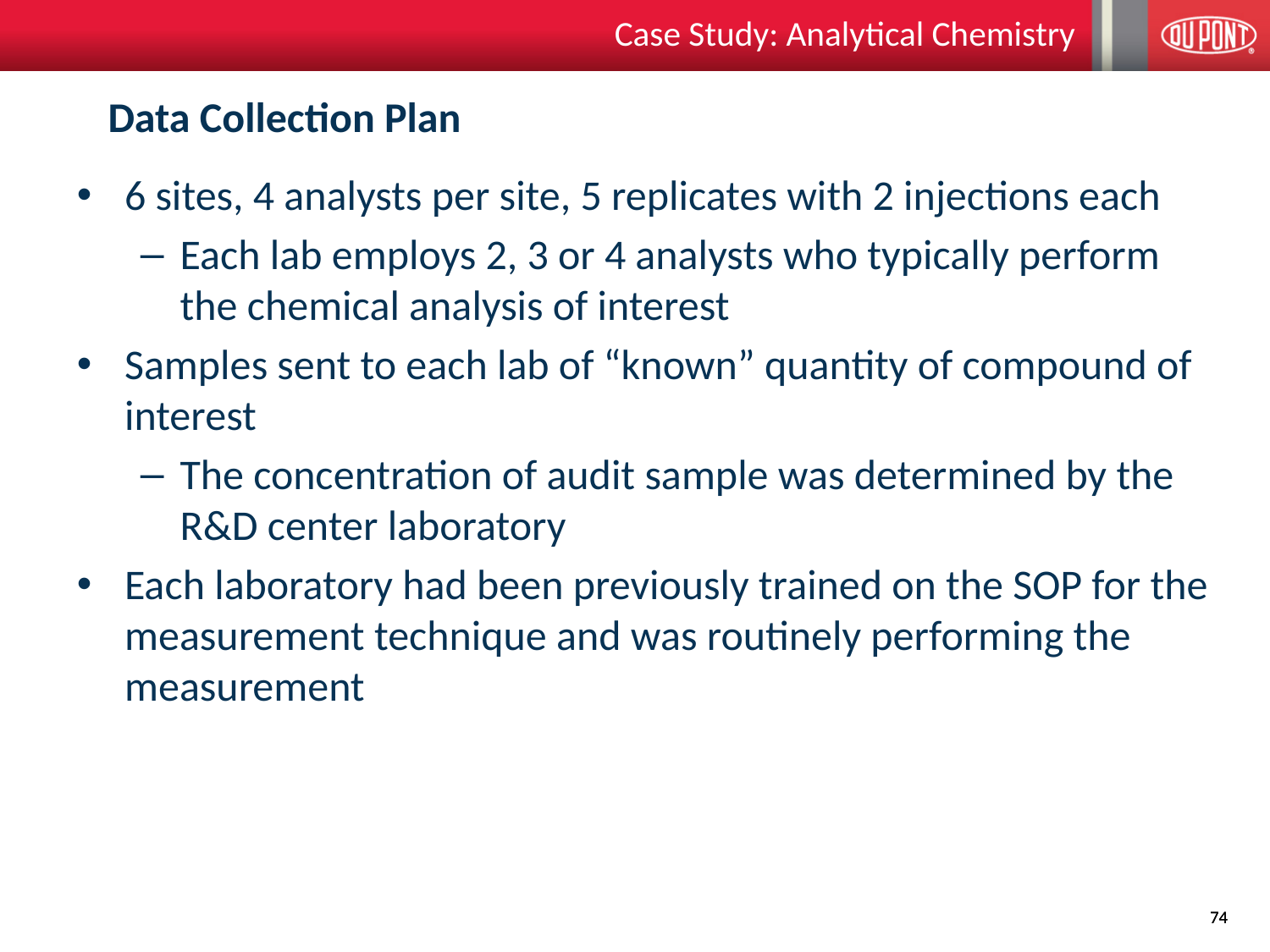

Case Study: Analytical Chemistry
# Data Collection Plan
6 sites, 4 analysts per site, 5 replicates with 2 injections each
Each lab employs 2, 3 or 4 analysts who typically perform the chemical analysis of interest
Samples sent to each lab of “known” quantity of compound of interest
The concentration of audit sample was determined by the R&D center laboratory
Each laboratory had been previously trained on the SOP for the measurement technique and was routinely performing the measurement